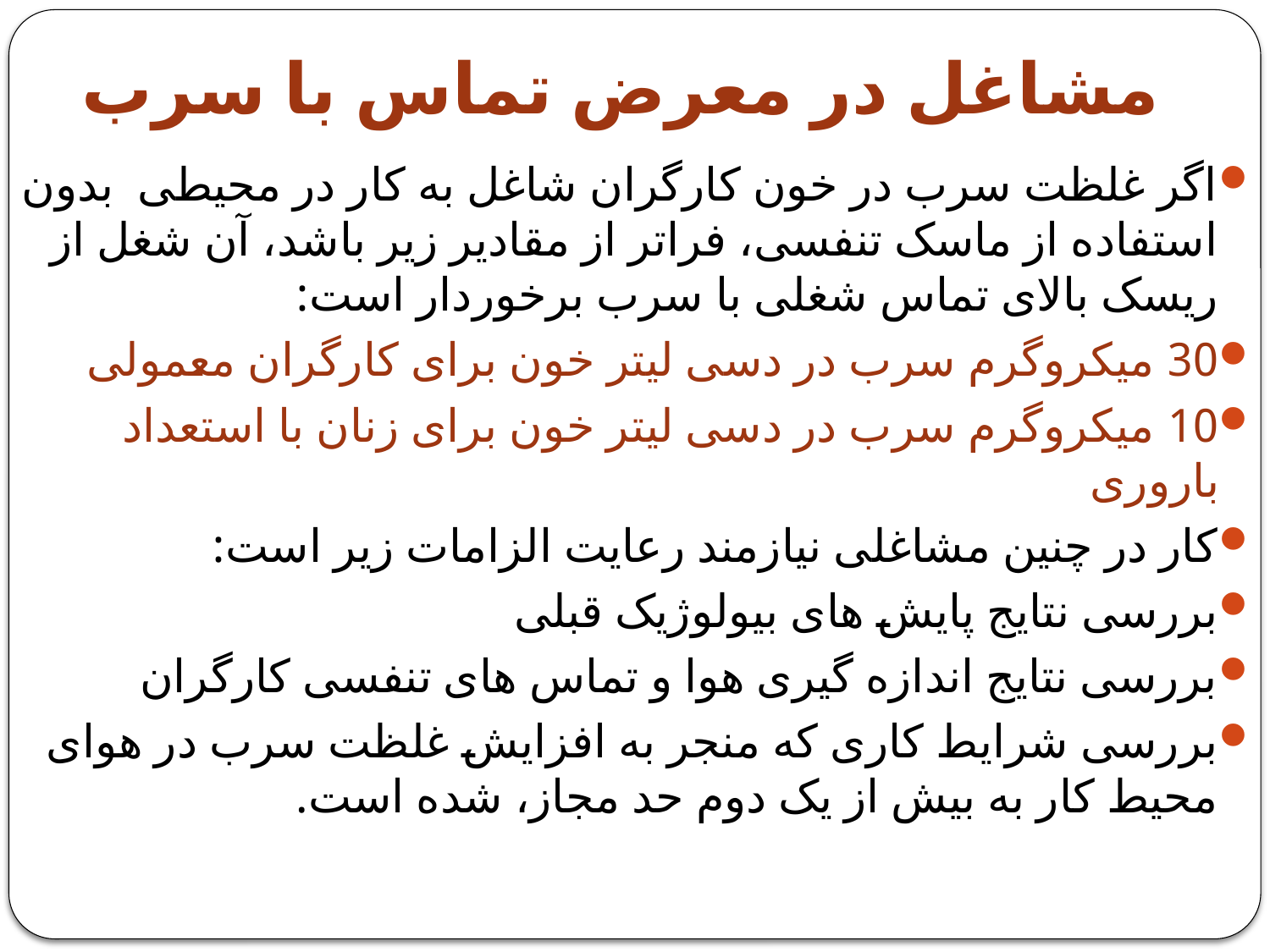

# مشاغل در معرض تماس با سرب
اگر غلظت سرب در خون کارگران شاغل به کار در محیطی  بدون استفاده از ماسک تنفسی، فراتر از مقادیر زیر باشد، آن شغل از ریسک بالای تماس شغلی با سرب برخوردار است:
30 میکروگرم سرب در دسی لیتر خون برای کارگران معمولی
10 میکروگرم سرب در دسی لیتر خون برای زنان با استعداد باروری
کار در چنین مشاغلی نیازمند رعایت الزامات زیر است:
بررسی نتایج پایش های بیولوژیک قبلی
بررسی نتایج اندازه گیری هوا و تماس های تنفسی کارگران
بررسی شرایط کاری که منجر به افزایش غلظت سرب در هوای محیط کار به بیش از یک دوم حد مجاز، شده است.